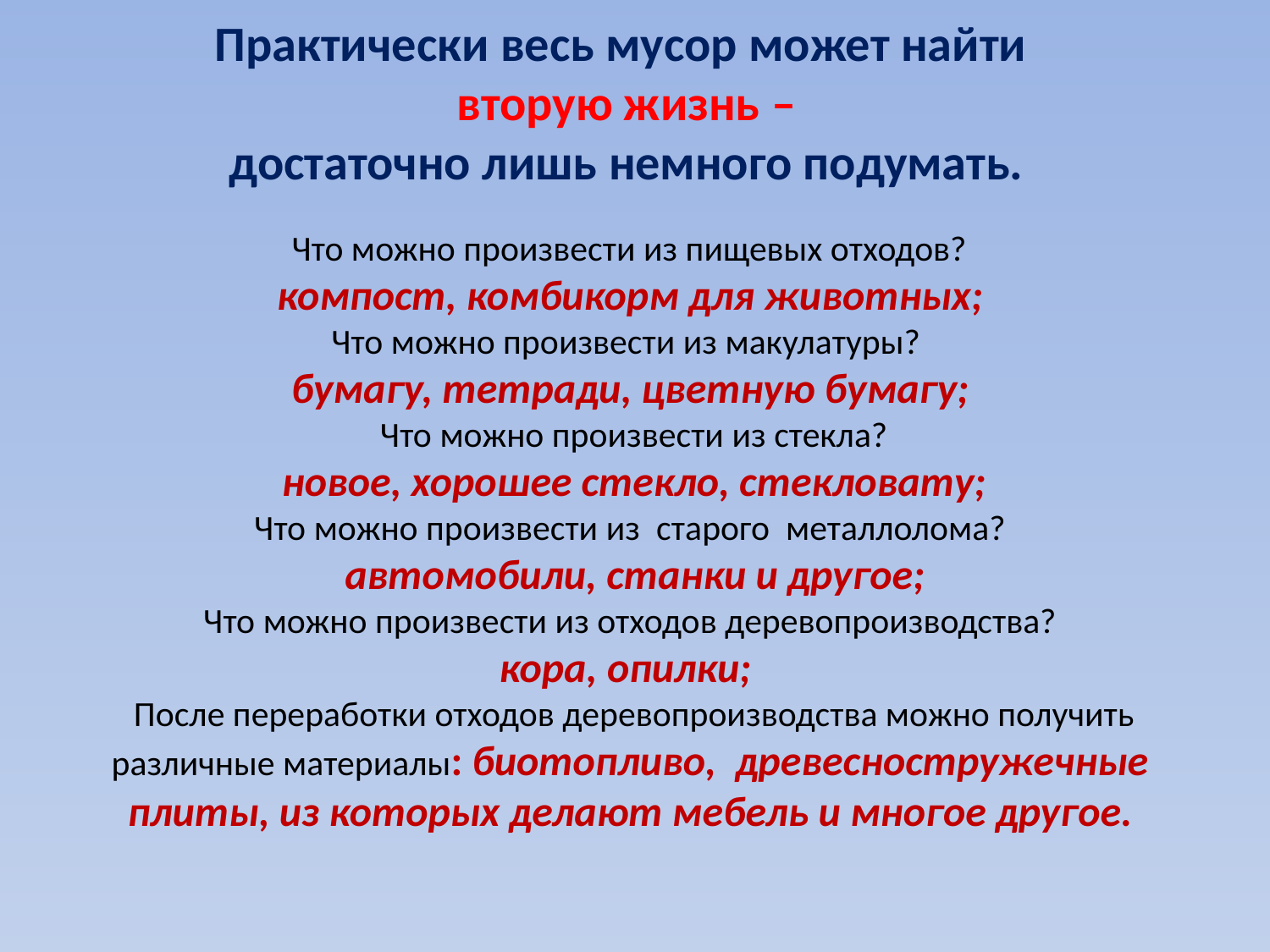

# Практически весь мусор может найти вторую жизнь – достаточно лишь немного подумать.

  Что можно произвести из пищевых отходов?
компост, комбикорм для животных;
 Что можно произвести из макулатуры?
бумагу, тетради, цветную бумагу;
 Что можно произвести из стекла?
 новое, хорошее стекло, стекловату;
 Что можно произвести из  старого  металлолома?
 автомобили, станки и другое;
 Что можно произвести из отходов деревопроизводства?
кора, опилки;
 После переработки отходов деревопроизводства можно получить различные материалы: биотопливо,  древесностружечные плиты, из которых делают мебель и многое другое.